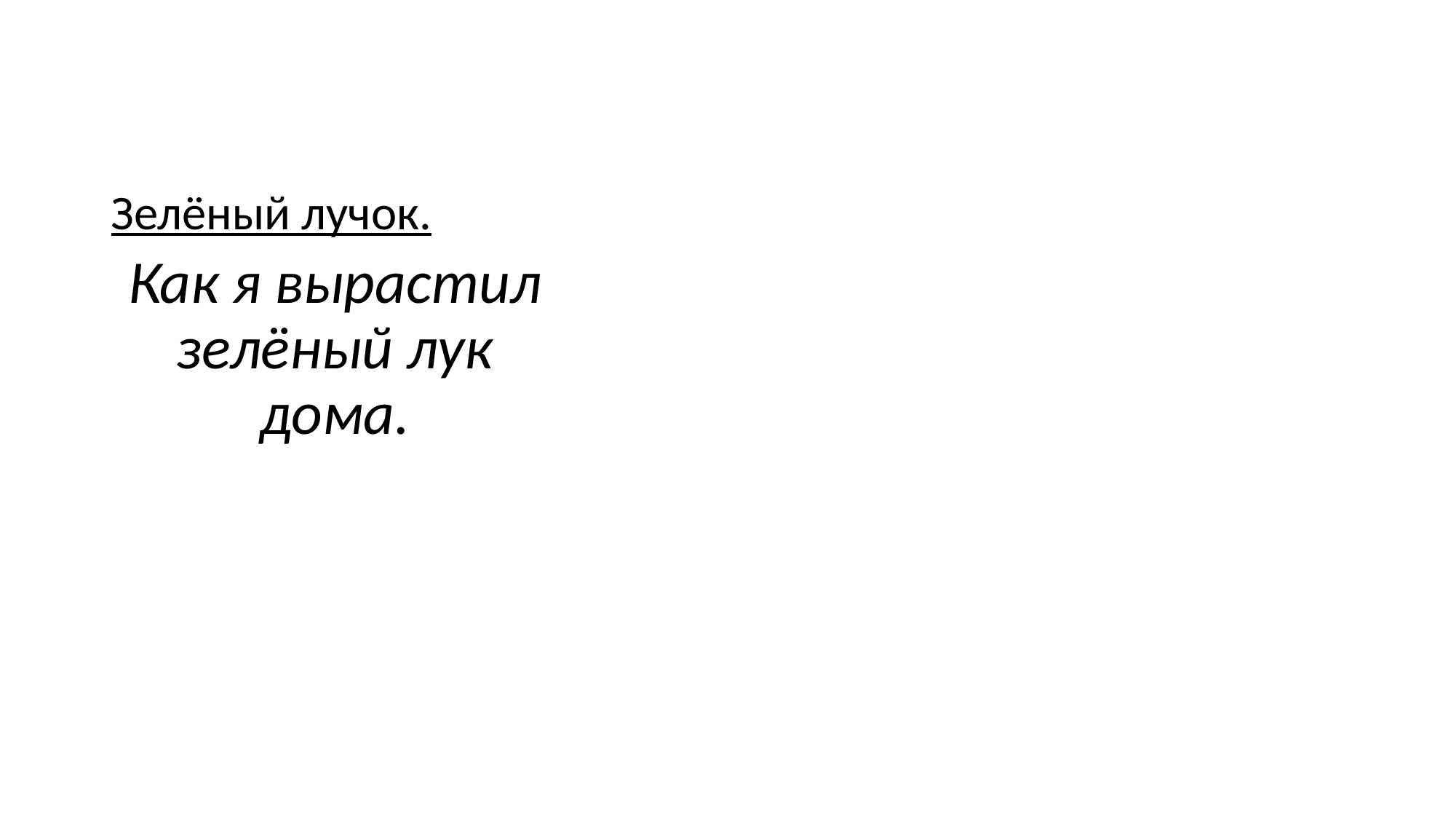

# Зелёный лучок.

Как я вырастил зелёный лук дома.